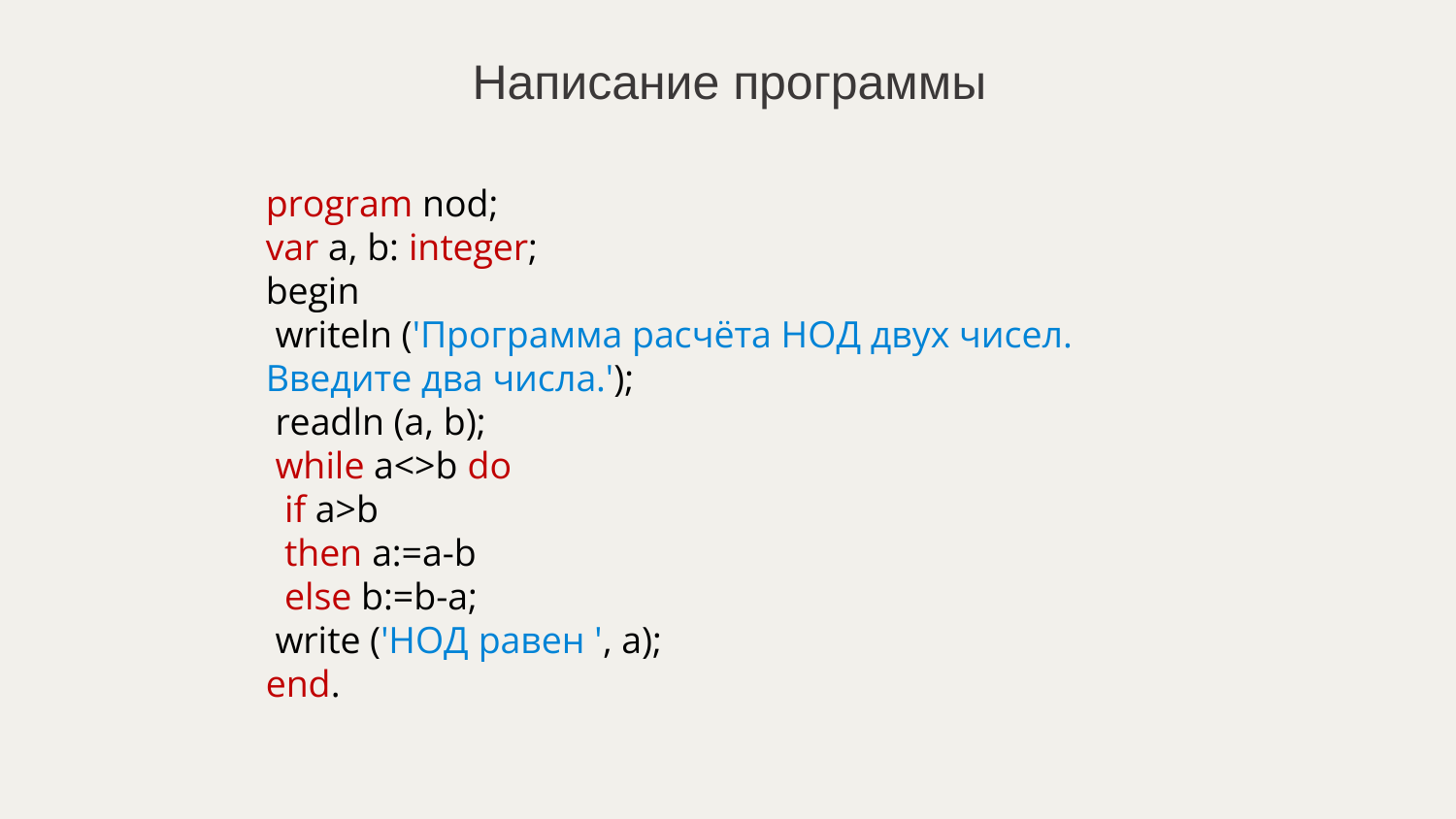

Написание программы
program nod;
var a, b: integer;
begin
 writeln ('Программа расчёта НОД двух чисел. Введите два числа.');
 readln (a, b);
 while a<>b do
  if a>b
  then a:=a-b
  else b:=b-a;
 write ('НОД равен ', a);
end.